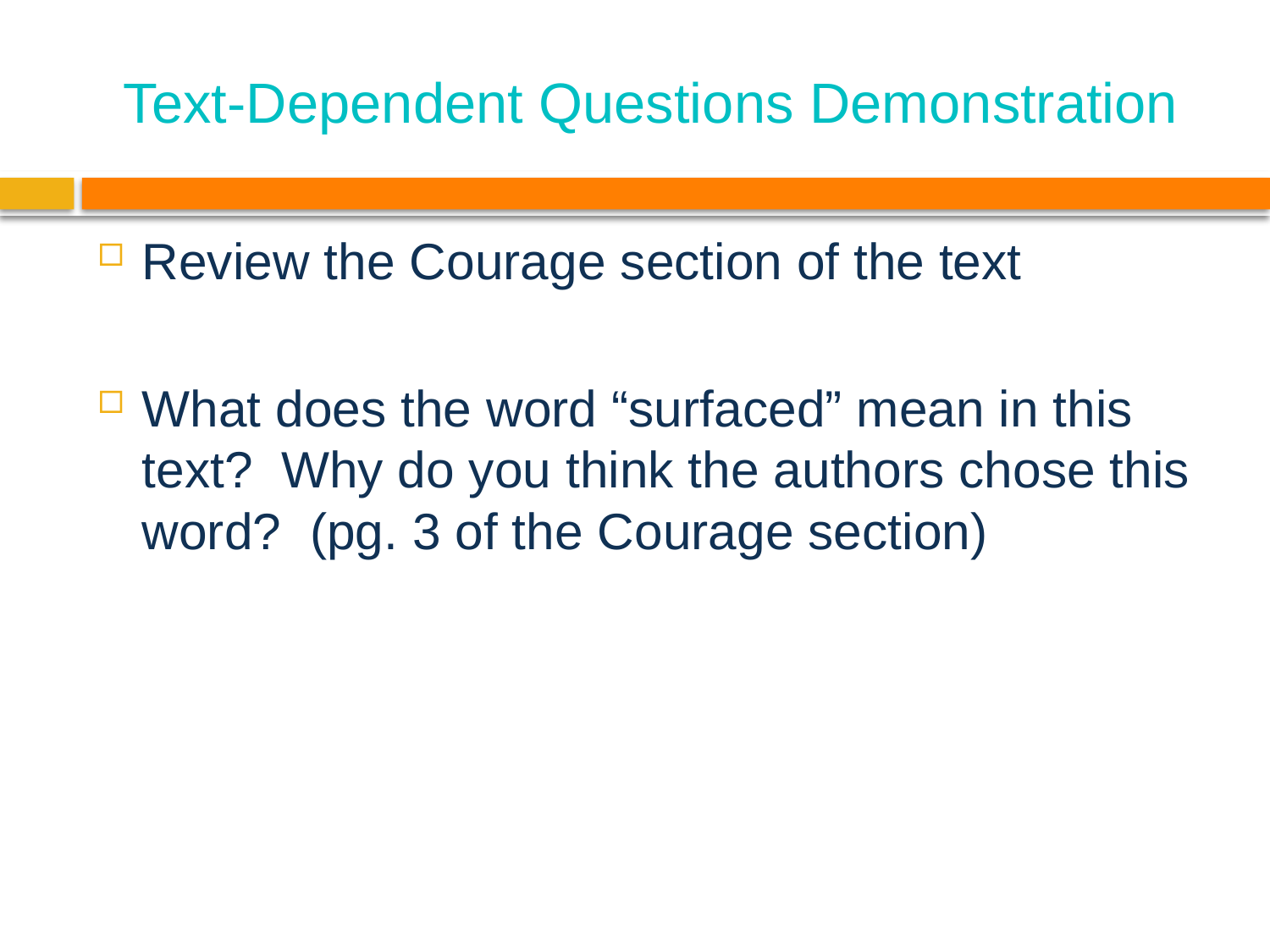

# Text-Dependent Questions Demonstration
Review the Courage section of the text

What does the word “surfaced” mean in this text?  Why do you think the authors chose this word?  (pg. 3 of the Courage section)